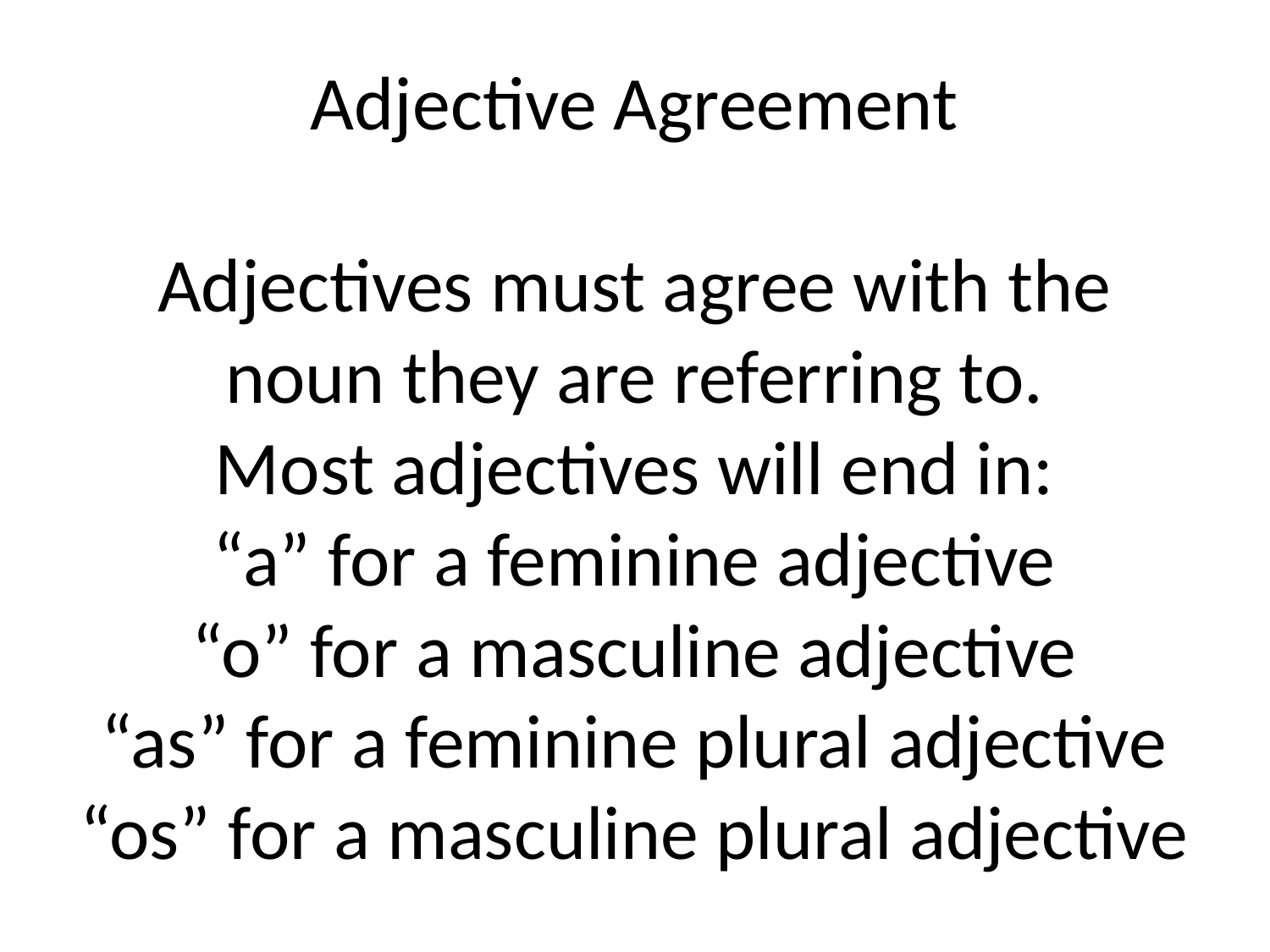

# Adjective Agreement Adjectives must agree with the noun they are referring to. Most adjectives will end in: “a” for a feminine adjective “o” for a masculine adjective “as” for a feminine plural adjective “os” for a masculine plural adjective